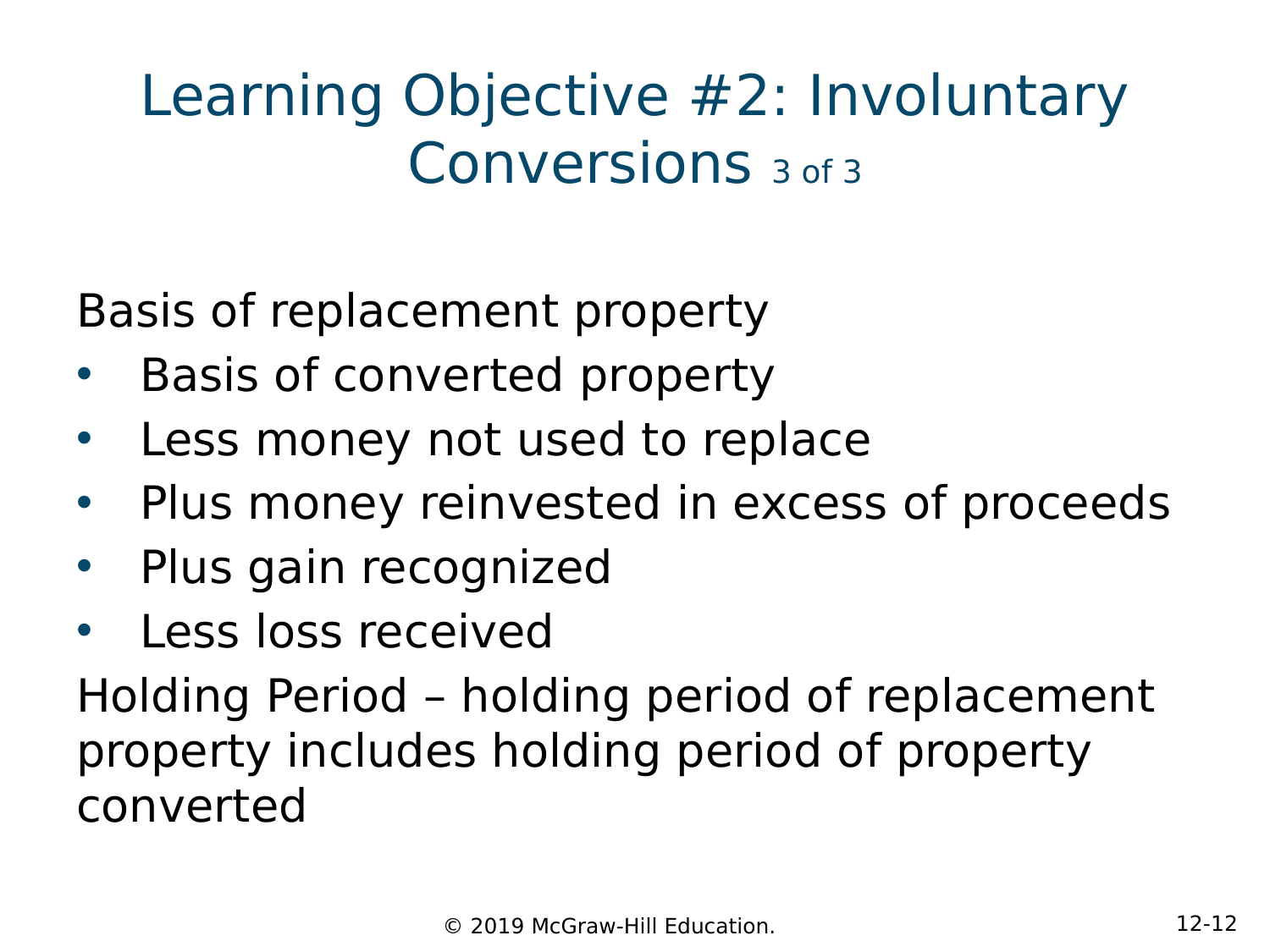

# Learning Objective #2: Involuntary Conversions 3 of 3
Basis of replacement property
Basis of converted property
Less money not used to replace
Plus money reinvested in excess of proceeds
Plus gain recognized
Less loss received
Holding Period – holding period of replacement property includes holding period of property converted